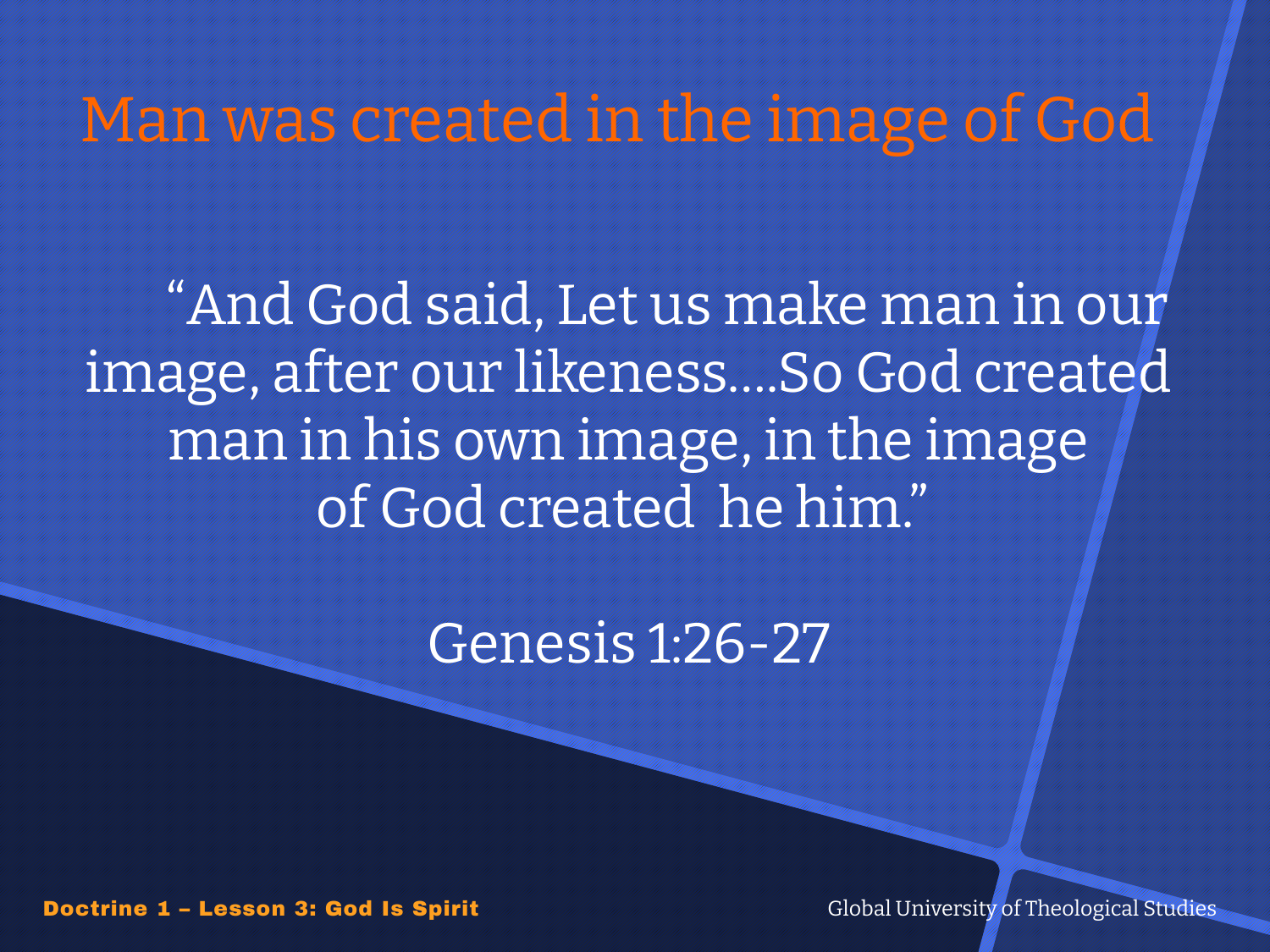

Man was created in the image of God
       “And God said, Let us make man in our image, after our likeness….So God created man in his own image, in the image
of God created  he him.”

Genesis 1:26-27
Doctrine 1 – Lesson 3: God Is Spirit                                            Global University of Theological Studies